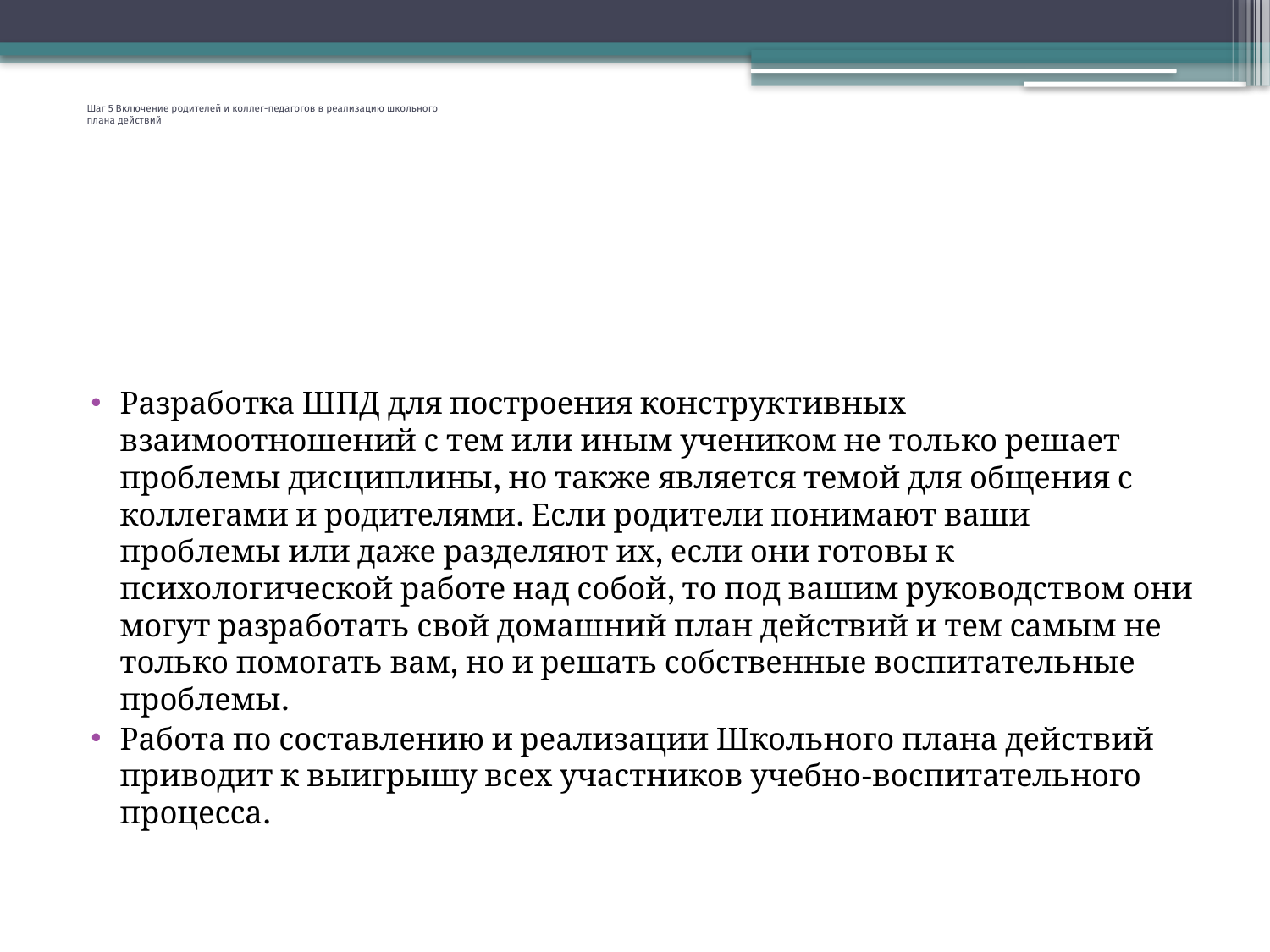

# Шаг 5 Включение родителей и коллег-педагогов в реализацию школьного плана действий

Разработка ШПД для построения конструктивных взаимоотношений с тем или иным учеником не только решает проблемы дисциплины, но также является темой для общения с коллегами и родителями. Если родители понимают ваши проблемы или даже разделяют их, если они готовы к психологической работе над собой, то под вашим руководством они могут разработать свой домашний план действий и тем самым не только помогать вам, но и решать собственные воспитательные проблемы.
Работа по составлению и реализации Школьного плана действий приводит к выигрышу всех участников учебно-воспитательного процесса.